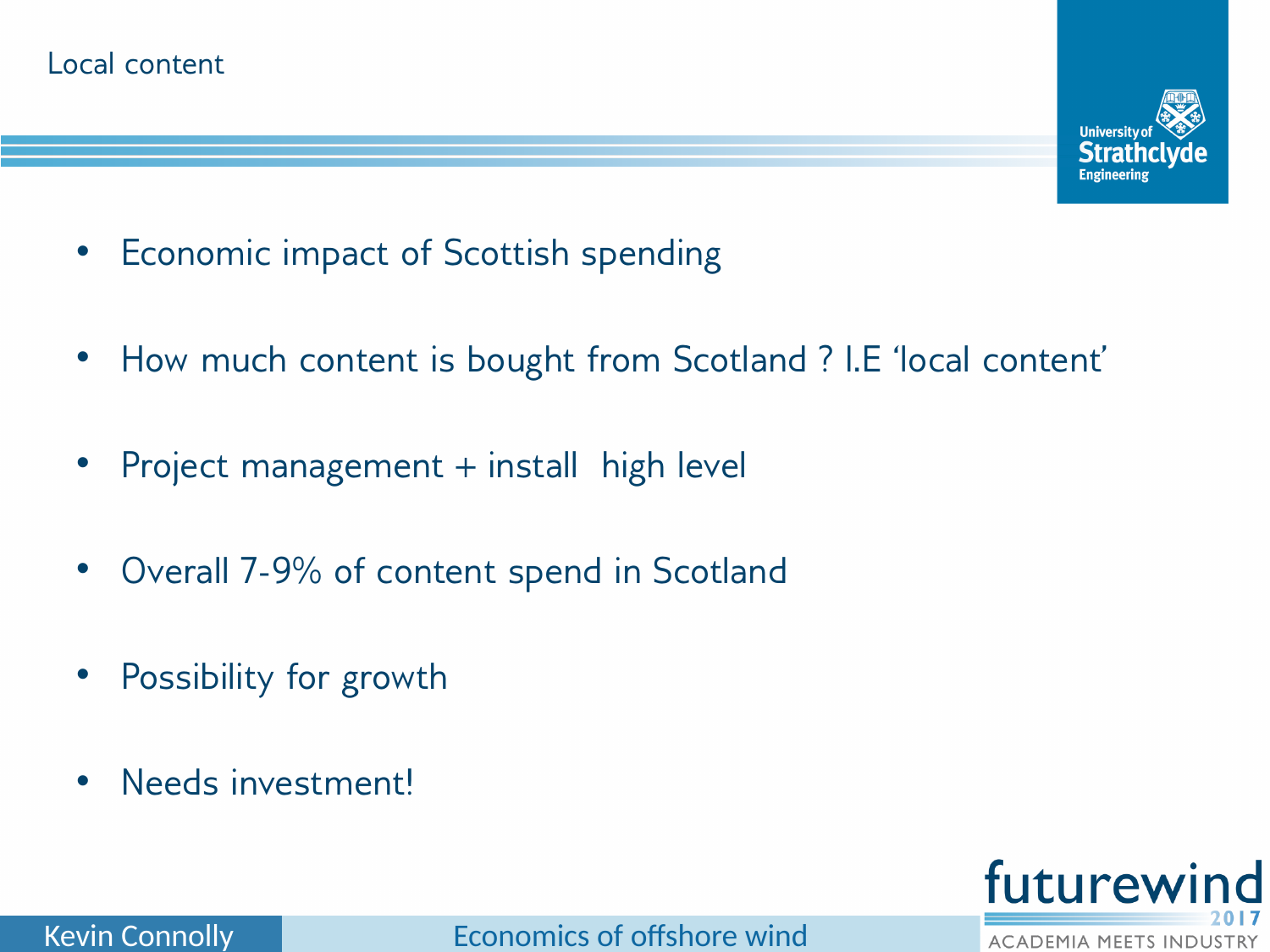

Local content
Economic impact of Scottish spending

How much content is bought from Scotland ? I.E ‘local content’

Project management + install  high level

Overall 7-9% of content spend in Scotland

Possibility for growth

Needs investment!